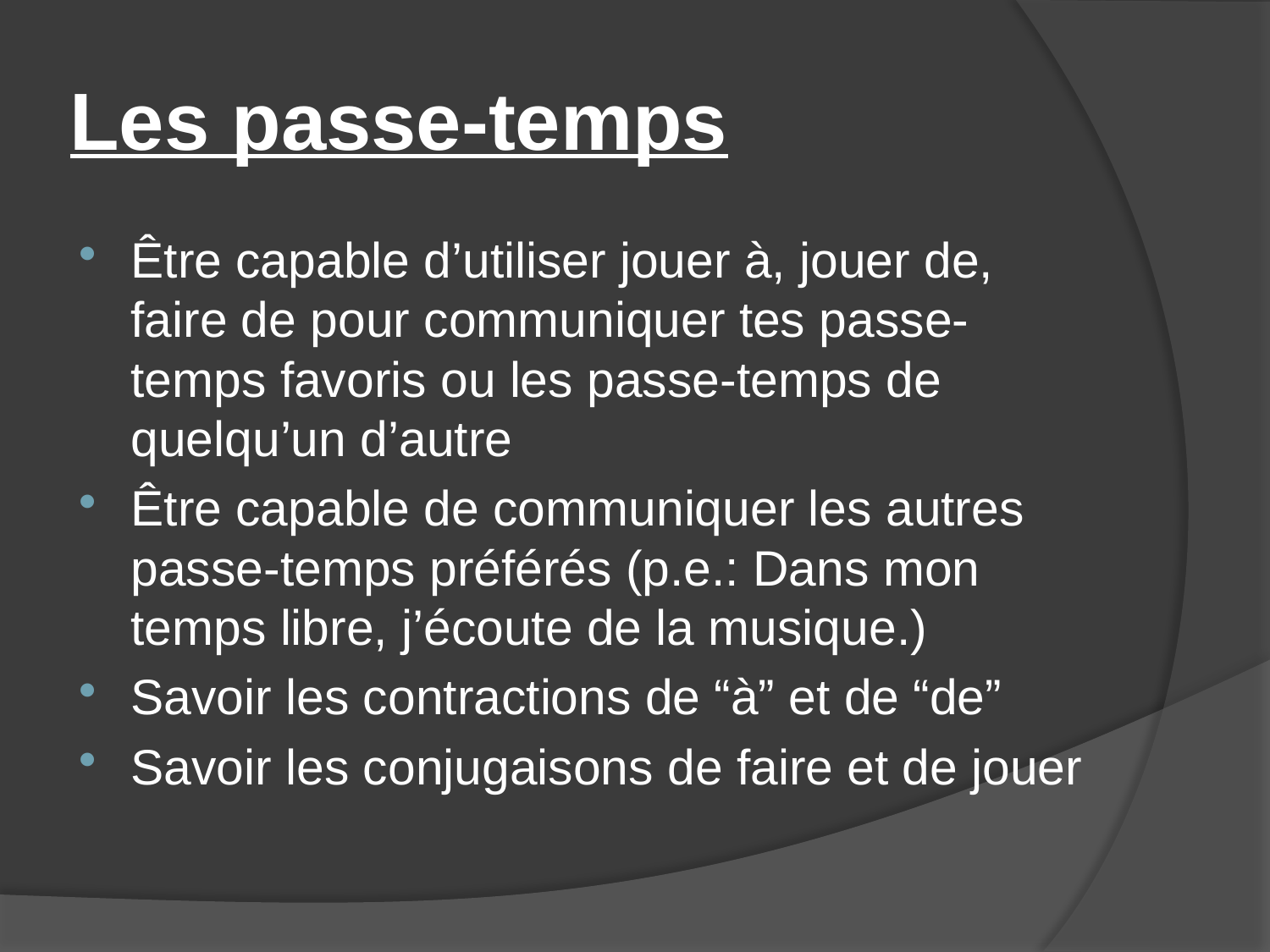

# Les passe-temps
Être capable d’utiliser jouer à, jouer de, faire de pour communiquer tes passe-temps favoris ou les passe-temps de quelqu’un d’autre
Être capable de communiquer les autres passe-temps préférés (p.e.: Dans mon temps libre, j’écoute de la musique.)
Savoir les contractions de “à” et de “de”
Savoir les conjugaisons de faire et de jouer